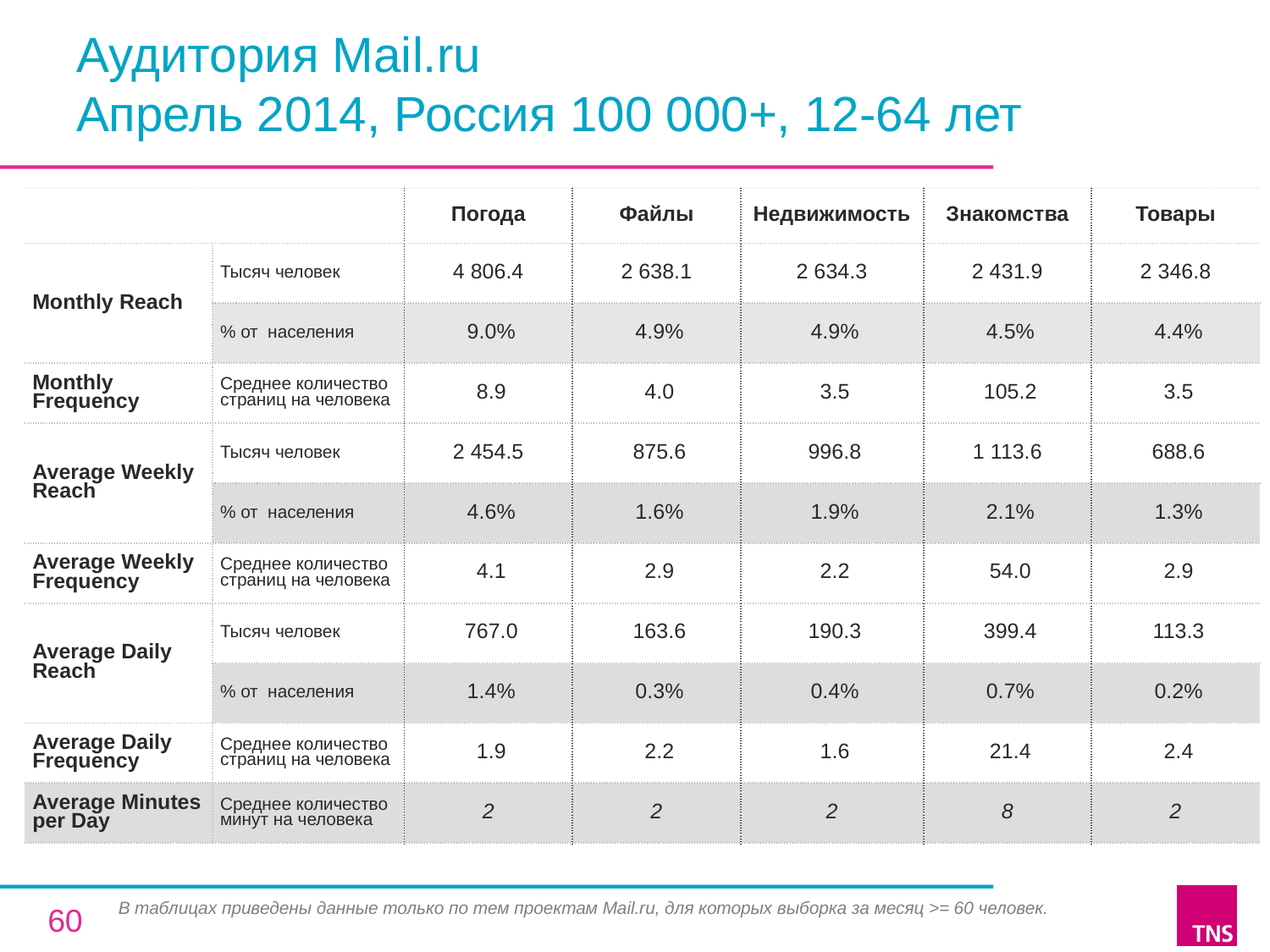

# Аудитория Mail.ru Апрель 2014, Россия 100 000+, 12-64 лет
|  |  | Погода | Файлы | Недвижимость | Знакомства | Товары |
| --- | --- | --- | --- | --- | --- | --- |
| Monthly Reach | Тысяч человек | 4 806.4 | 2 638.1 | 2 634.3 | 2 431.9 | 2 346.8 |
|  | % от населения | 9.0% | 4.9% | 4.9% | 4.5% | 4.4% |
| Monthly Frequency | Среднее количество страниц на человека | 8.9 | 4.0 | 3.5 | 105.2 | 3.5 |
| Average Weekly Reach | Тысяч человек | 2 454.5 | 875.6 | 996.8 | 1 113.6 | 688.6 |
|  | % от населения | 4.6% | 1.6% | 1.9% | 2.1% | 1.3% |
| Average Weekly Frequency | Среднее количество страниц на человека | 4.1 | 2.9 | 2.2 | 54.0 | 2.9 |
| Average Daily Reach | Тысяч человек | 767.0 | 163.6 | 190.3 | 399.4 | 113.3 |
|  | % от населения | 1.4% | 0.3% | 0.4% | 0.7% | 0.2% |
| Average Daily Frequency | Среднее количество страниц на человека | 1.9 | 2.2 | 1.6 | 21.4 | 2.4 |
| Average Minutes per Day | Среднее количество минут на человека | 2 | 2 | 2 | 8 | 2 |
В таблицах приведены данные только по тем проектам Mail.ru, для которых выборка за месяц >= 60 человек.
60